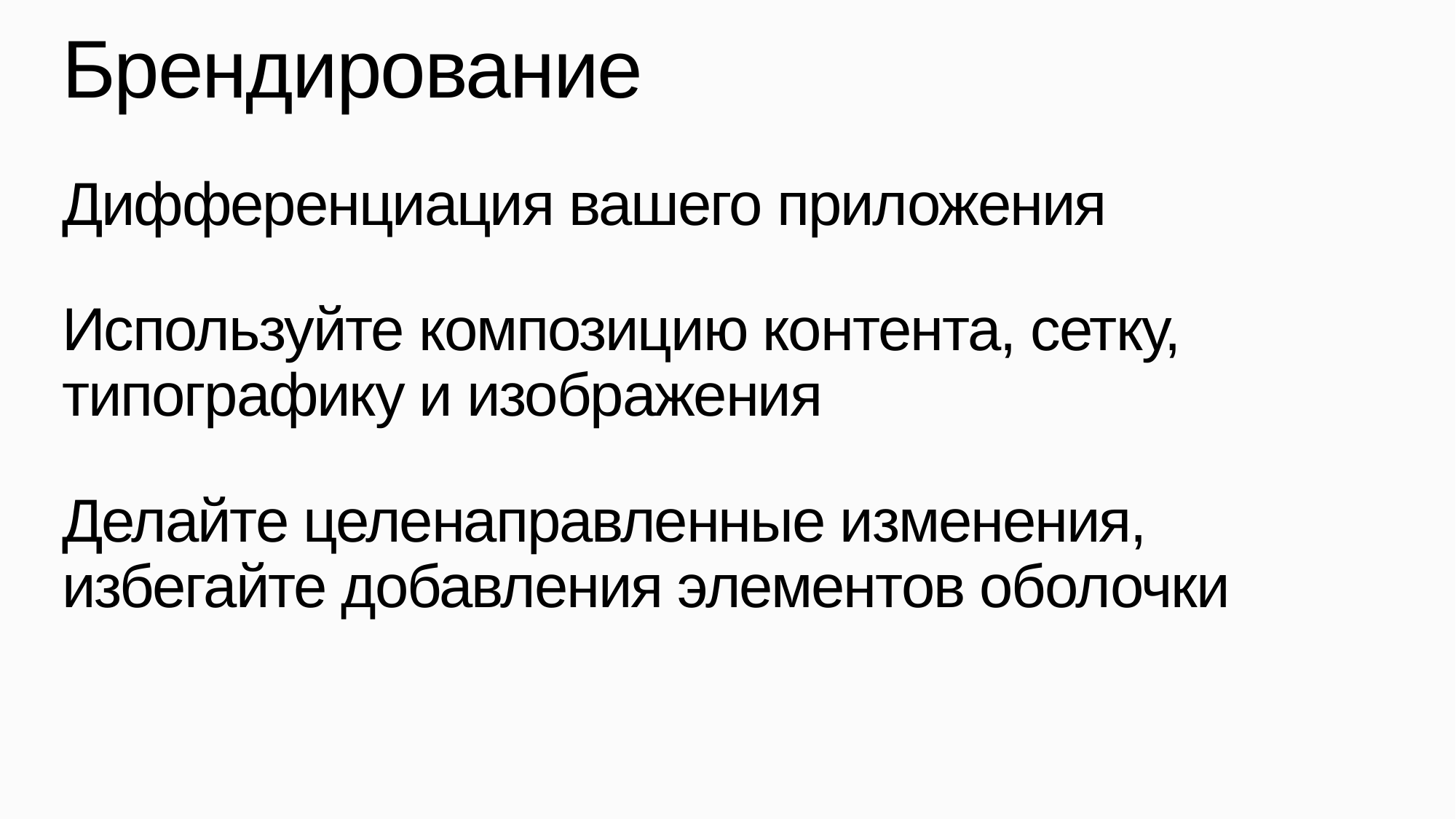

# Брендирование
Дифференциация вашего приложения

Используйте композицию контента, сетку, типографику и изображения

Делайте целенаправленные изменения, избегайте добавления элементов оболочки